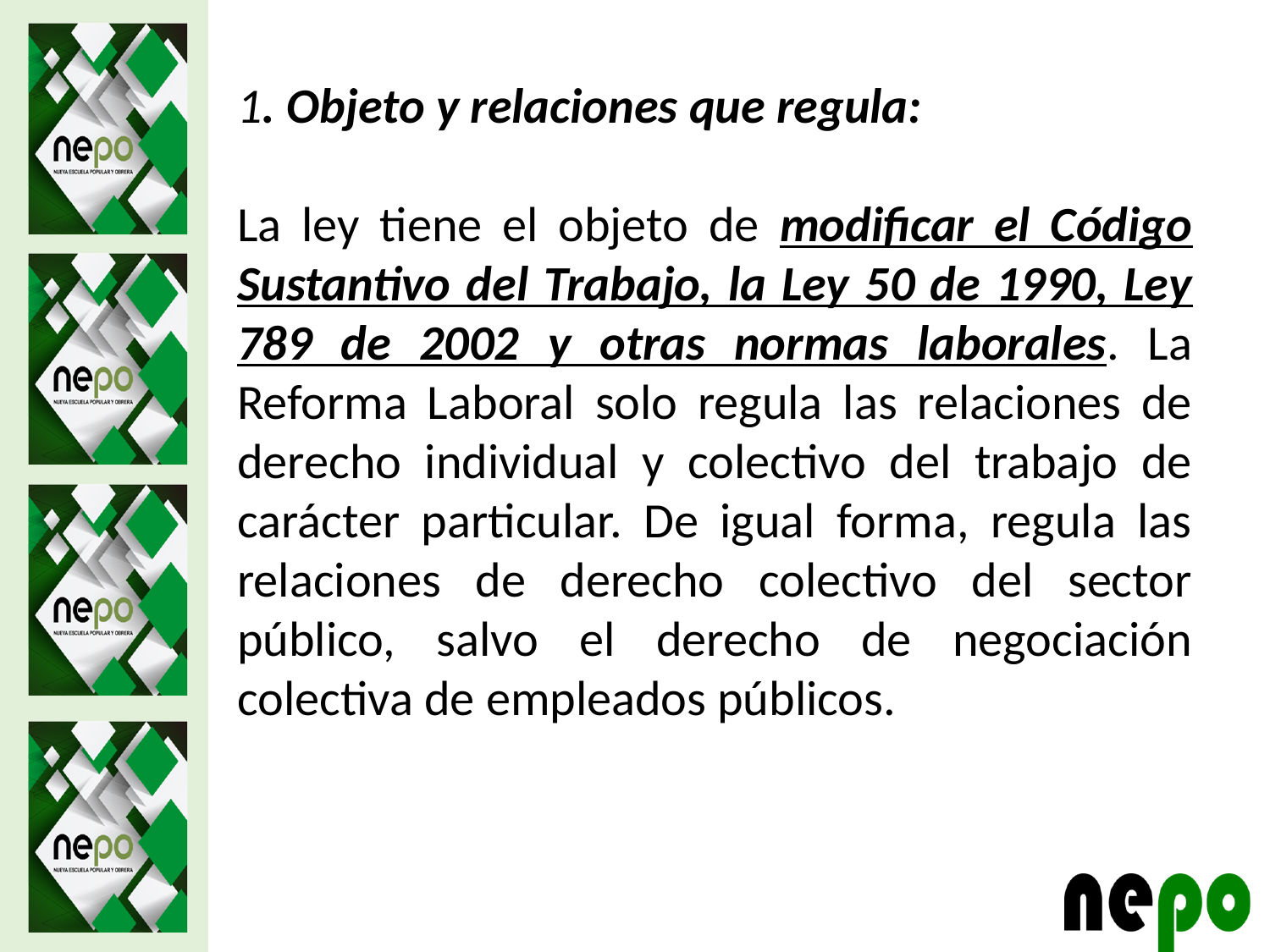

1. Objeto y relaciones que regula:

La ley tiene el objeto de modificar el Código Sustantivo del Trabajo, la Ley 50 de 1990, Ley 789 de 2002 y otras normas laborales. La Reforma Laboral solo regula las relaciones de derecho individual y colectivo del trabajo de carácter particular. De igual forma, regula las relaciones de derecho colectivo del sector público, salvo el derecho de negociación colectiva de empleados públicos.